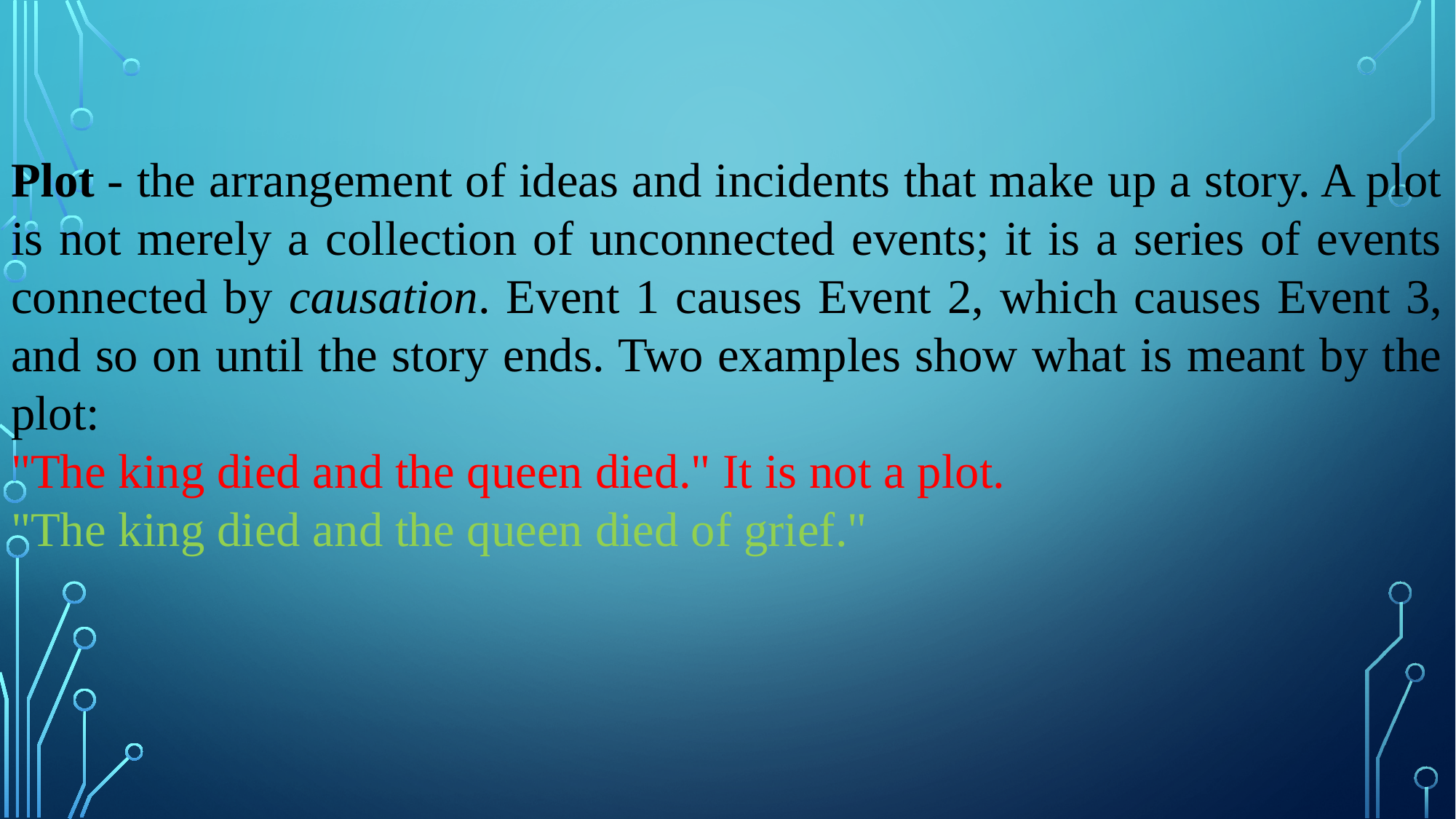

Plot - the arrangement of ideas and incidents that make up a story. A plot is not merely a collection of unconnected events; it is a series of events connected by causation. Event 1 causes Event 2, which causes Event 3, and so on until the story ends. Two examples show what is meant by the plot:
"The king died and the queen died." It is not a plot.
"The king died and the queen died of grief."